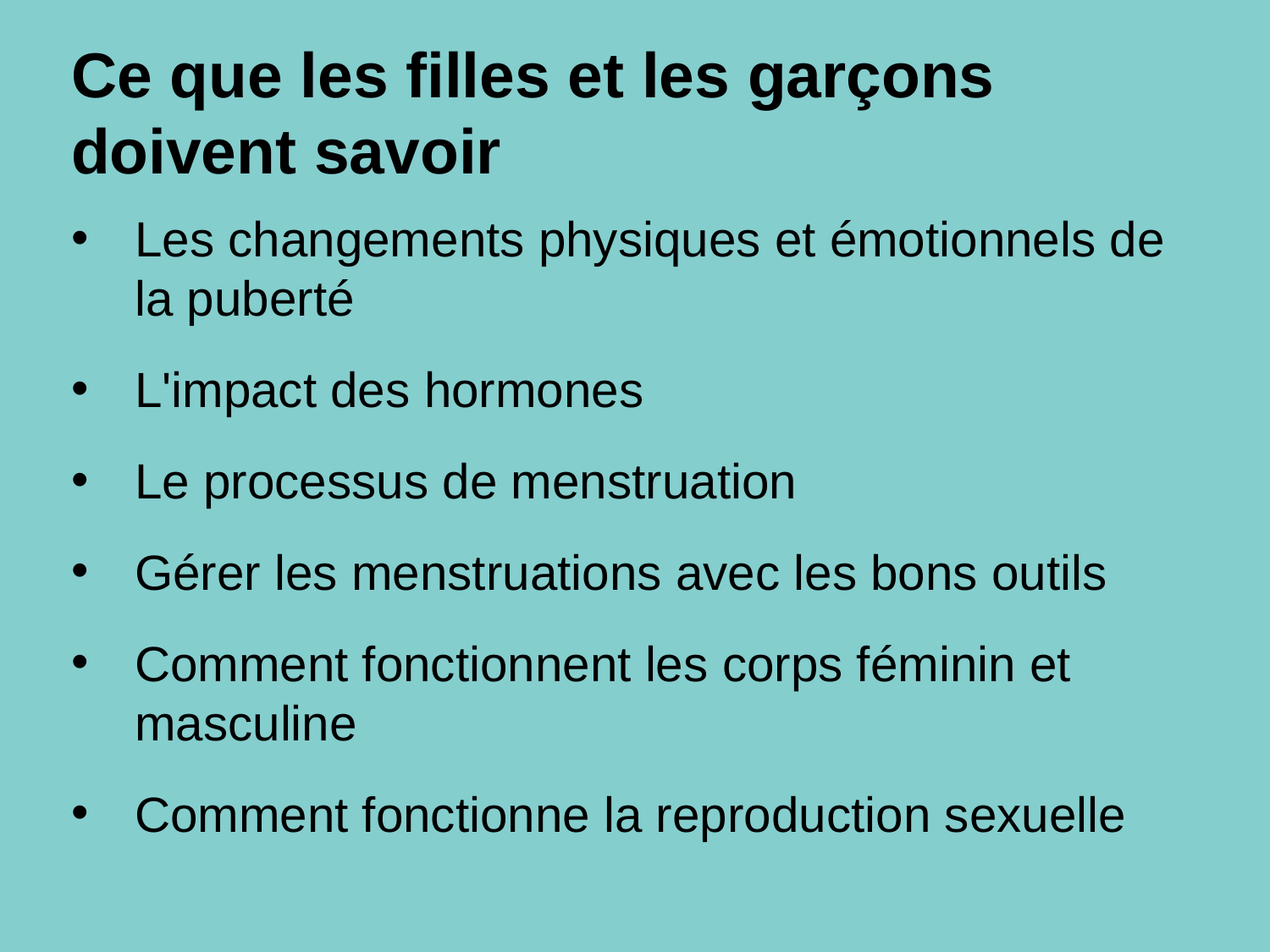

# Ce que les filles et les garçons doivent savoir
Les changements physiques et émotionnels de la puberté

L'impact des hormones

Le processus de menstruation

Gérer les menstruations avec les bons outils

Comment fonctionnent les corps féminin et  masculine

Comment fonctionne la reproduction sexuelle